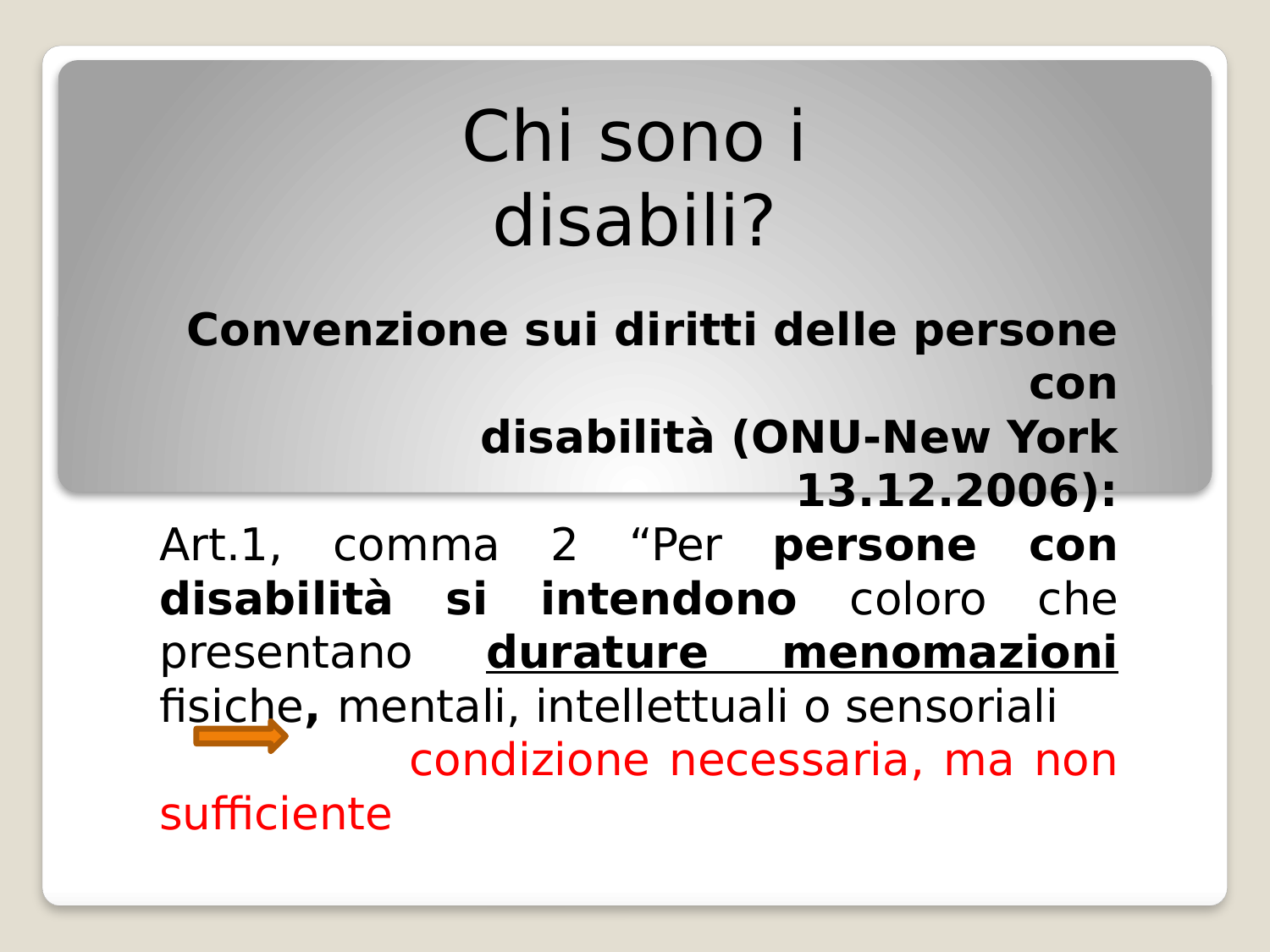

Chi sono i disabili?
Convenzione sui diritti delle persone con
disabilità (ONU-New York 13.12.2006):
Art.1, comma 2 “Per persone con disabilità si intendono coloro che presentano durature menomazioni fisiche, mentali, intellettuali o sensoriali
             condizione necessaria, ma non sufficiente